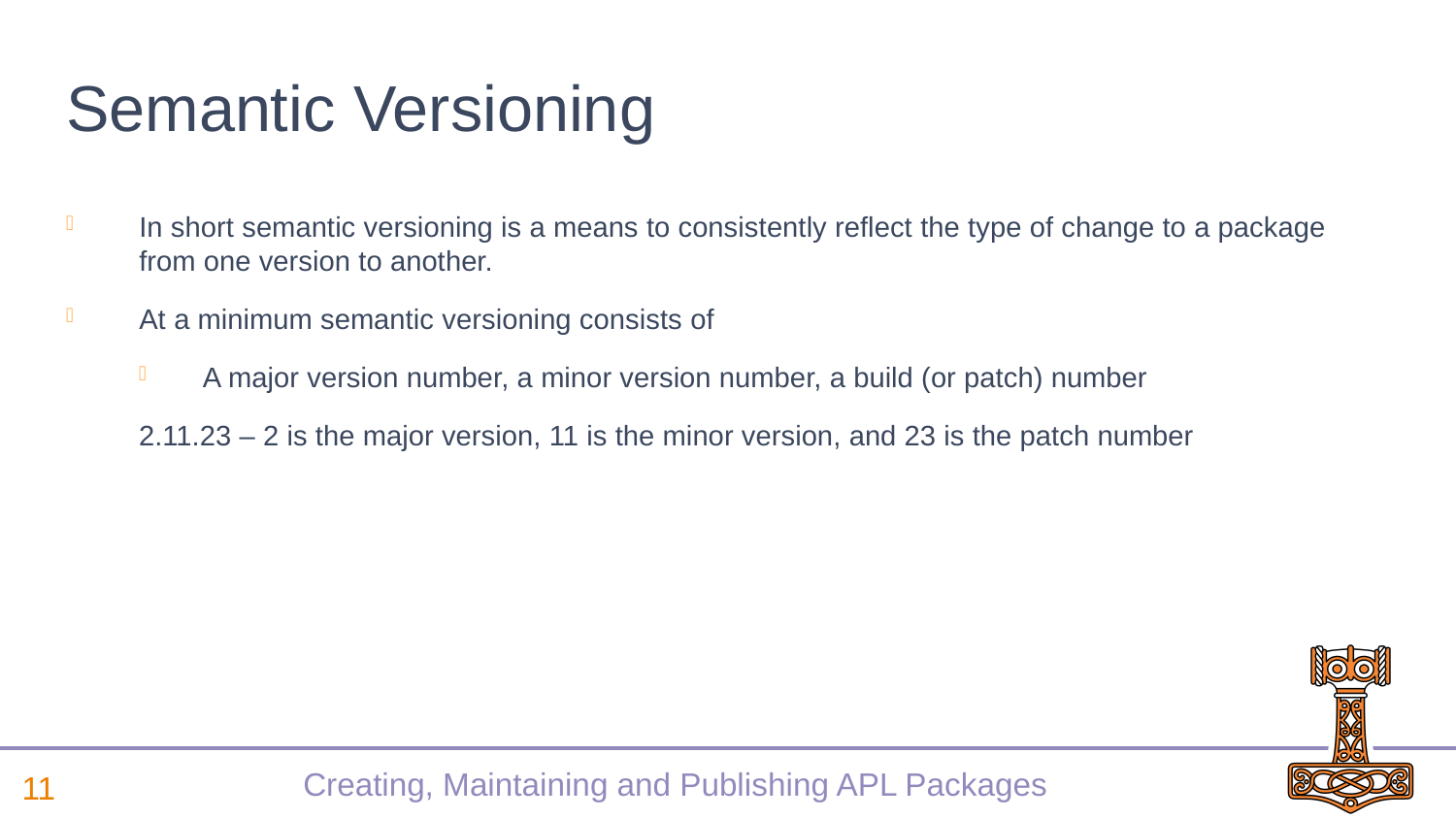

# Semantic Versioning
In short semantic versioning is a means to consistently reflect the type of change to a package from one version to another.
At a minimum semantic versioning consists of
A major version number, a minor version number, a build (or patch) number
2.11.23 – 2 is the major version, 11 is the minor version, and 23 is the patch number